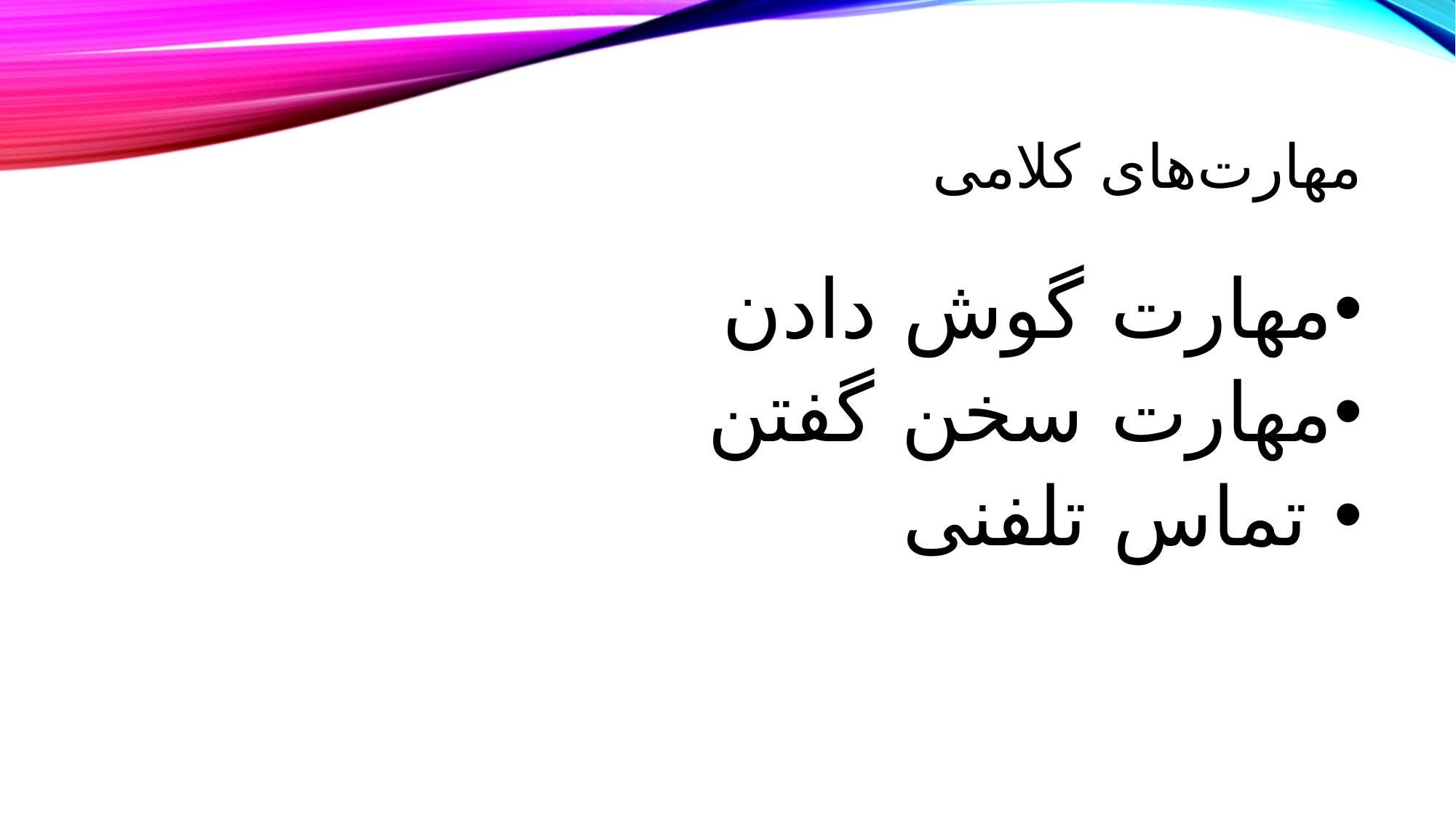

# مهارت‌های کلامی
مهارت گوش دادن
مهارت سخن گفتن
 تماس تلفنی